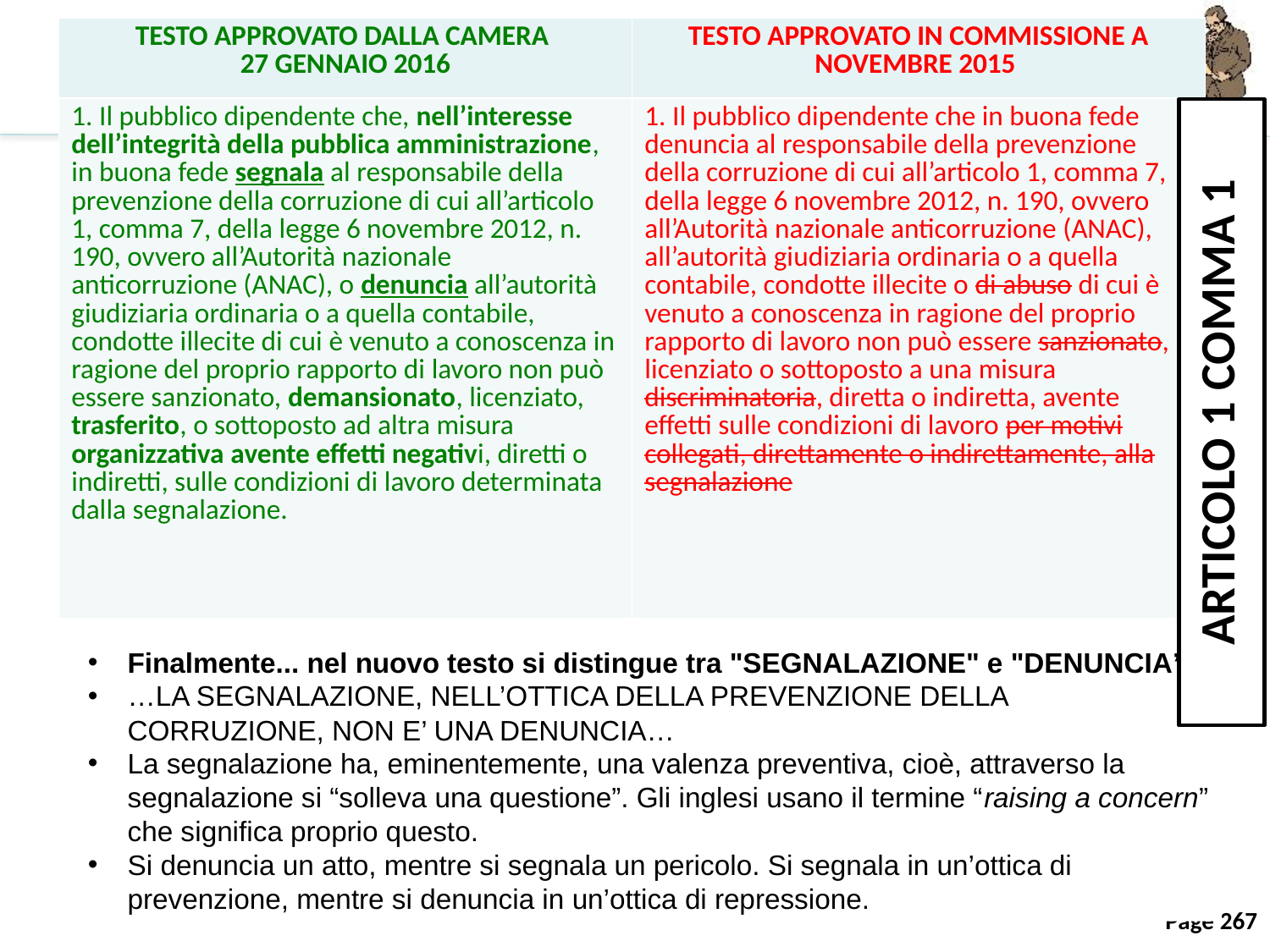

| TESTO APPROVATO DALLA CAMERA 27 GENNAIO 2016 | TESTO APPROVATO IN COMMISSIONE A NOVEMBRE 2015 |
| --- | --- |
| 1. Il pubblico dipendente che, nell’interesse dell’integrità della pubblica amministrazione, in buona fede segnala al responsabile della prevenzione della corruzione di cui all’articolo 1, comma 7, della legge 6 novembre 2012, n. 190, ovvero all’Autorità nazionale anticorruzione (ANAC), o denuncia all’autorità giudiziaria ordinaria o a quella contabile, condotte illecite di cui è venuto a conoscenza in ragione del proprio rapporto di lavoro non può essere sanzionato, demansionato, licenziato, trasferito, o sottoposto ad altra misura organizzativa avente effetti negativi, diretti o indiretti, sulle condizioni di lavoro determinata dalla segnalazione. | 1. Il pubblico dipendente che in buona fede denuncia al responsabile della prevenzione della corruzione di cui all’articolo 1, comma 7, della legge 6 novembre 2012, n. 190, ovvero all’Autorità nazionale anticorruzione (ANAC), all’autorità giudiziaria ordinaria o a quella contabile, condotte illecite o di abuso di cui è venuto a conoscenza in ragione del proprio rapporto di lavoro non può essere sanzionato, licenziato o sottoposto a una misura discriminatoria, diretta o indiretta, avente effetti sulle condizioni di lavoro per motivi collegati, direttamente o indirettamente, alla segnalazione |
ARTICOLO 1 COMMA 1
Finalmente... nel nuovo testo si distingue tra "SEGNALAZIONE" e "DENUNCIA”
…LA SEGNALAZIONE, NELL’OTTICA DELLA PREVENZIONE DELLA CORRUZIONE, NON E’ UNA DENUNCIA…
La segnalazione ha, eminentemente, una valenza preventiva, cioè, attraverso la segnalazione si “solleva una questione”. Gli inglesi usano il termine “raising a concern” che significa proprio questo.
Si denuncia un atto, mentre si segnala un pericolo. Si segnala in un’ottica di prevenzione, mentre si denuncia in un’ottica di repressione.
267